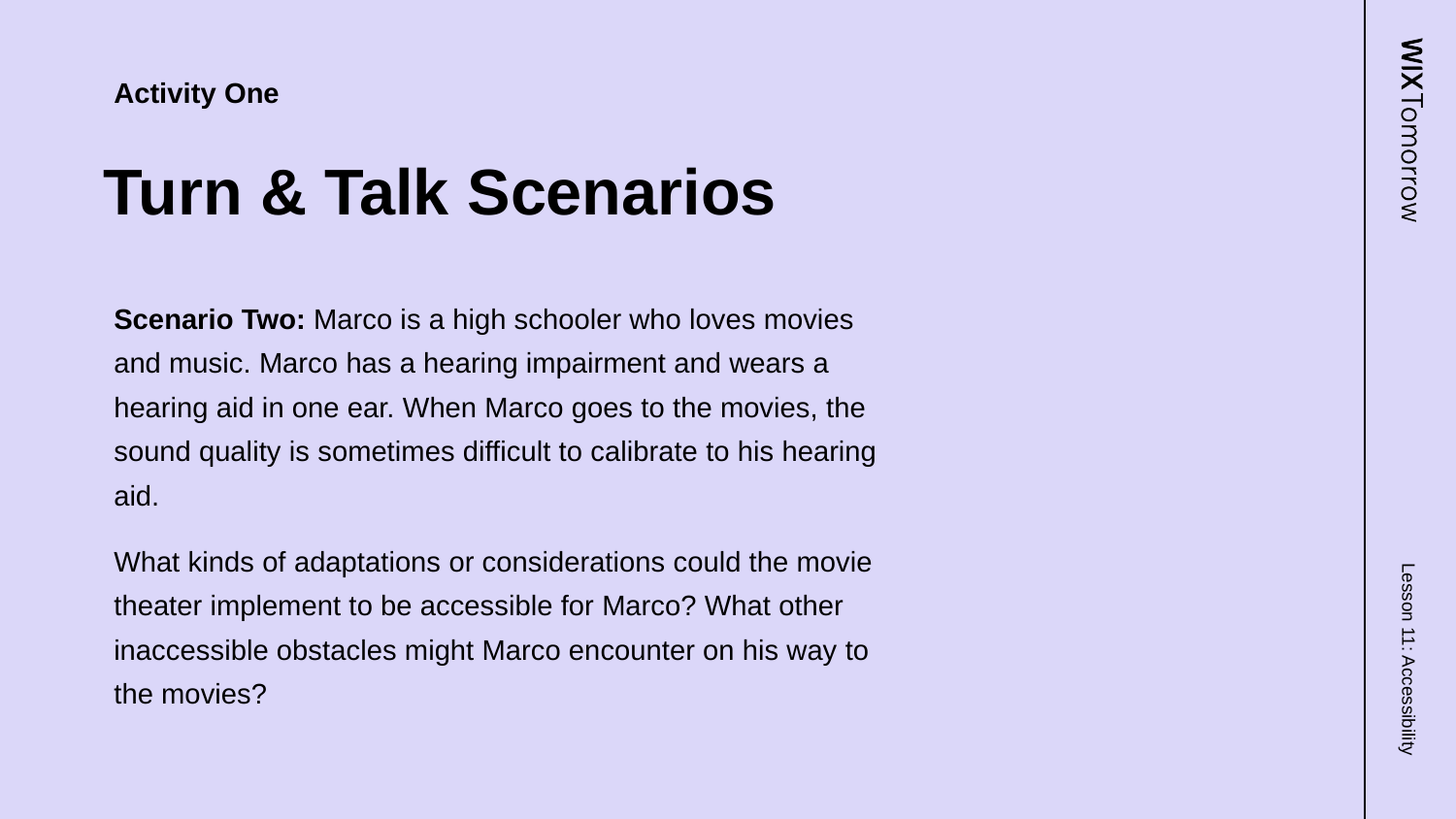

Activity One
# Turn & Talk Scenarios
Scenario Two: Marco is a high schooler who loves movies and music. Marco has a hearing impairment and wears a hearing aid in one ear. When Marco goes to the movies, the sound quality is sometimes difficult to calibrate to his hearing aid.
What kinds of adaptations or considerations could the movie theater implement to be accessible for Marco? What other inaccessible obstacles might Marco encounter on his way to the movies?